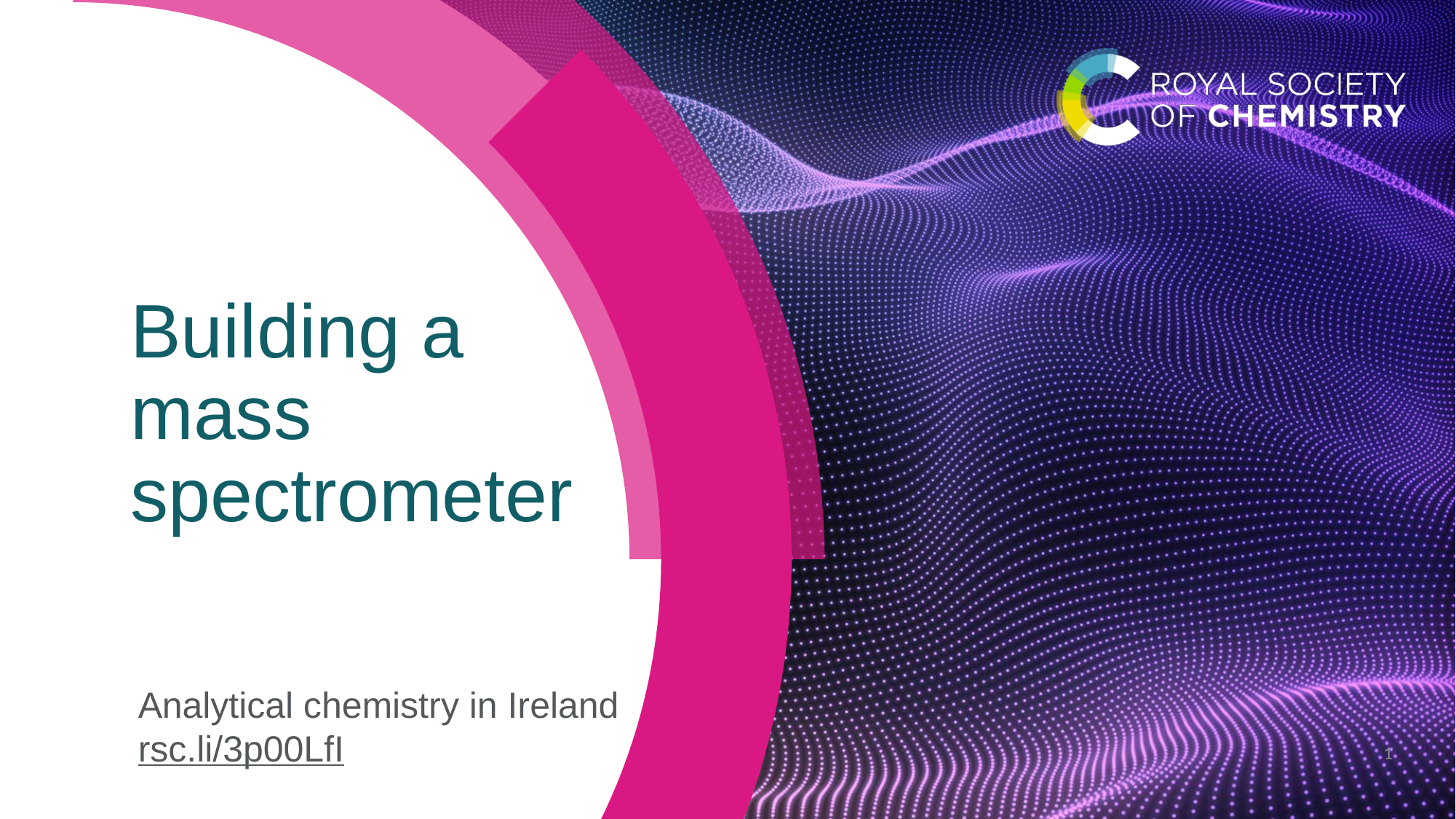

# Building a mass spectrometer
Analytical chemistry in Ireland
rsc.li/3p00LfI
1